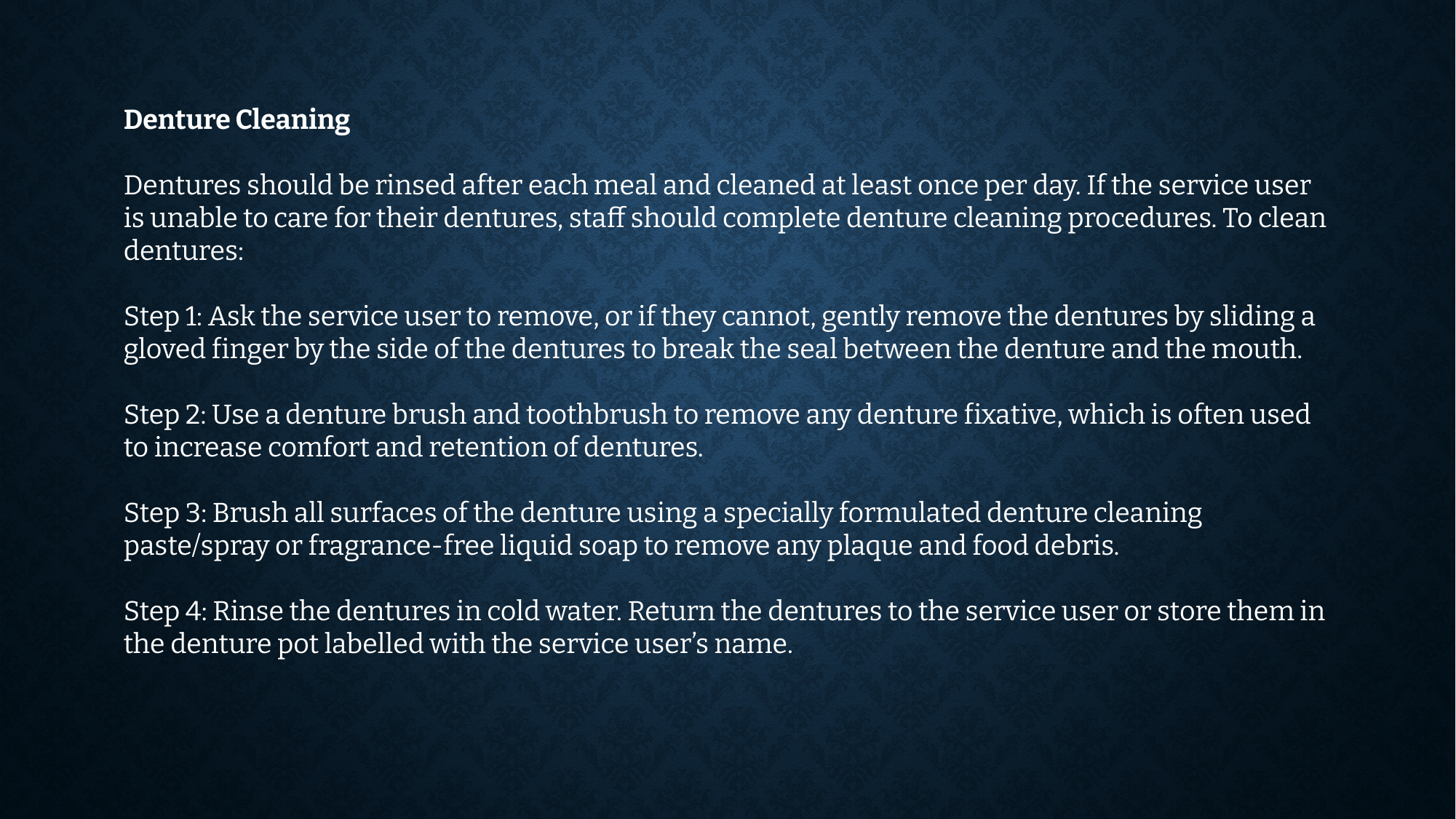

Denture Cleaning

Dentures should be rinsed after each meal and cleaned at least once per day. If the service user is unable to care for their dentures, staff should complete denture cleaning procedures. To clean dentures:

Step 1: Ask the service user to remove, or if they cannot, gently remove the dentures by sliding a gloved finger by the side of the dentures to break the seal between the denture and the mouth.

Step 2: Use a denture brush and toothbrush to remove any denture fixative, which is often used to increase comfort and retention of dentures.

Step 3: Brush all surfaces of the denture using a specially formulated denture cleaning paste/spray or fragrance-free liquid soap to remove any plaque and food debris.

Step 4: Rinse the dentures in cold water. Return the dentures to the service user or store them in the denture pot labelled with the service user’s name.